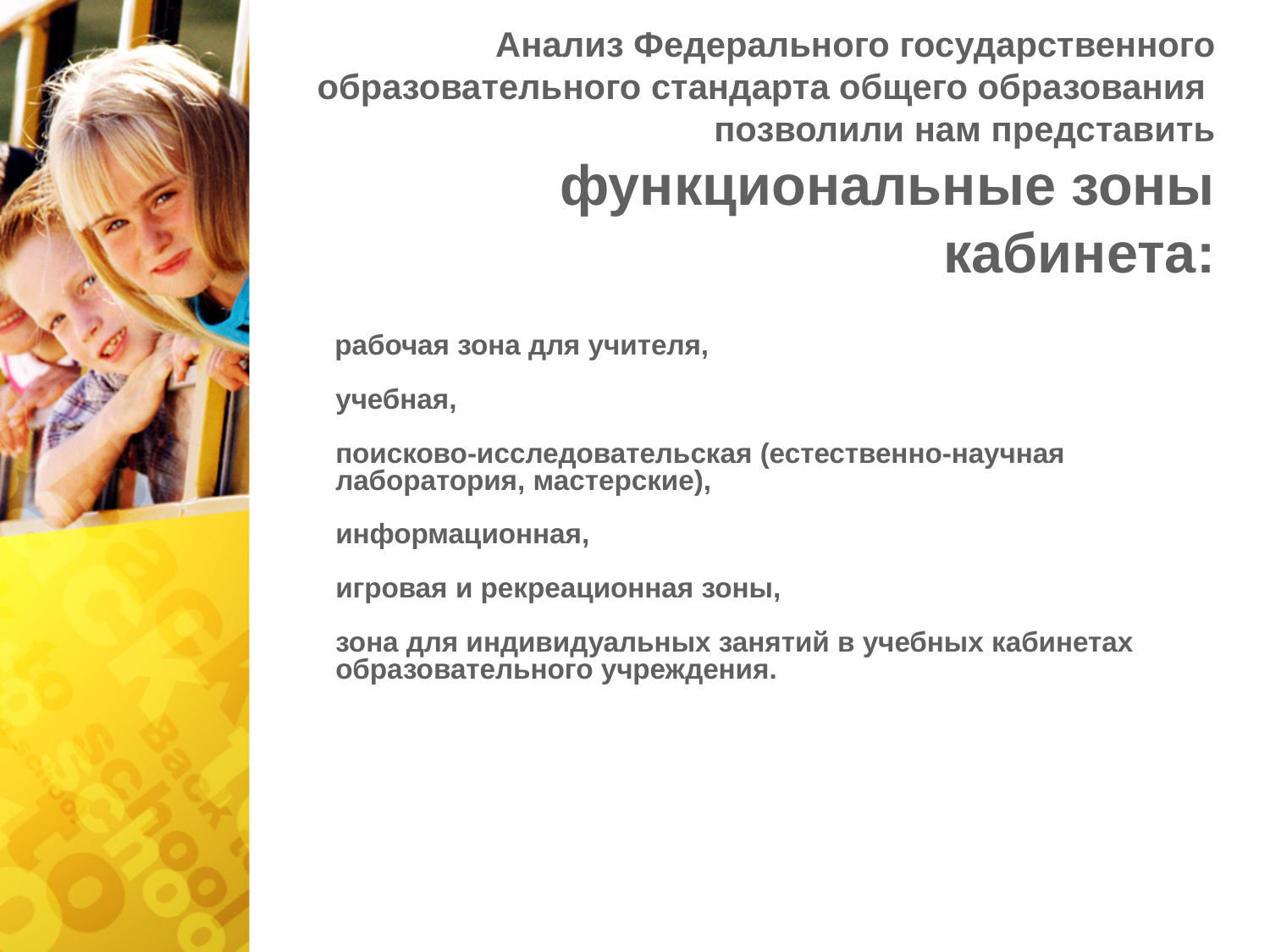

# Анализ Федерального государственного образовательного стандарта общего образования  позволили нам представить функциональные зоны кабинета:
      рабочая зона для учителя,
учебная,
поисково-исследовательская (естественно-научная лаборатория, мастерские),
информационная,
игровая и рекреационная зоны,
зона для индивидуальных занятий в учебных кабинетах образовательного учреждения.